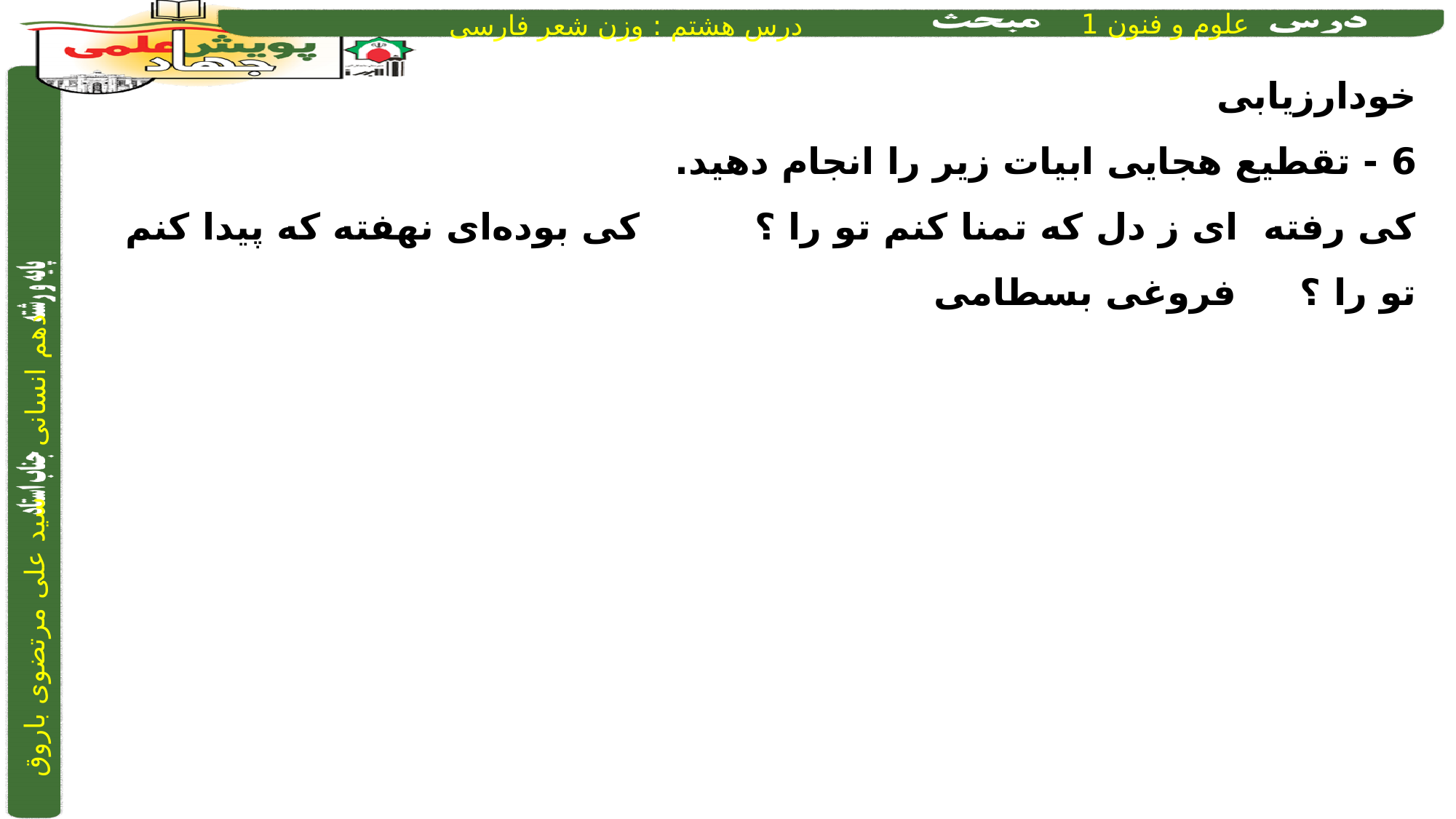

خودارزیابی
6 - تقطیع هجایی ابیات زیر را انجام دهید.
کی رفته  ای ز دل که تمنا کنم تو را ؟		 کی بوده‌ای نهفته که پیدا کنم تو را ؟     فروغی بسطامی